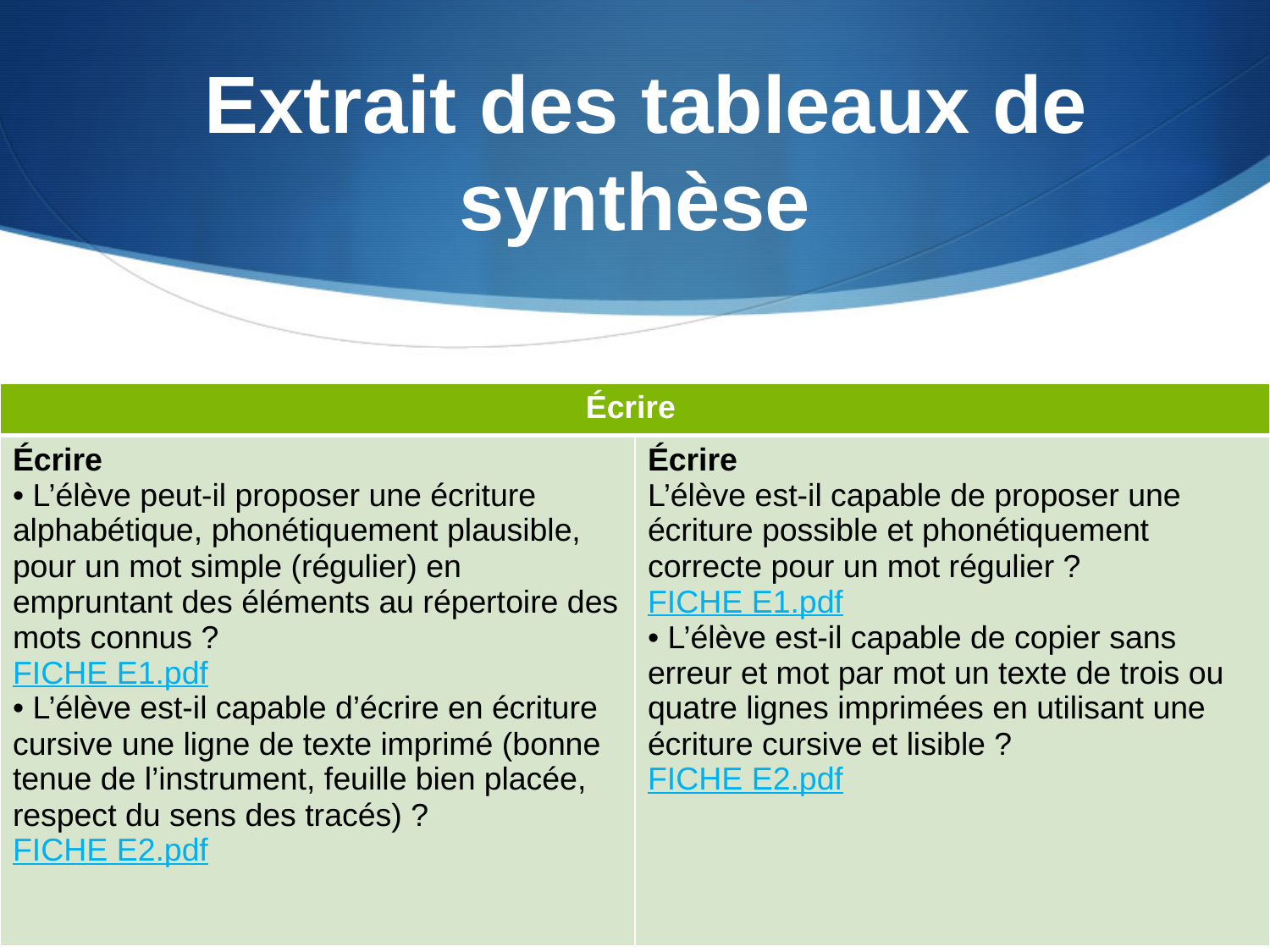

# Extrait des tableaux de synthèse
| Écrire |  |
| --- | --- |
| Écrire • L’élève peut-il proposer une écriture alphabétique, phonétiquement plausible, pour un mot simple (régulier) en empruntant des éléments au répertoire des mots connus ? FICHE E1.pdf • L’élève est-il capable d’écrire en écriture cursive une ligne de texte imprimé (bonne tenue de l’instrument, feuille bien placée, respect du sens des tracés) ? FICHE E2.pdf | Écrire L’élève est-il capable de proposer une écriture possible et phonétiquement correcte pour un mot régulier ? FICHE E1.pdf • L’élève est-il capable de copier sans erreur et mot par mot un texte de trois ou quatre lignes imprimées en utilisant une écriture cursive et lisible ? FICHE E2.pdf |